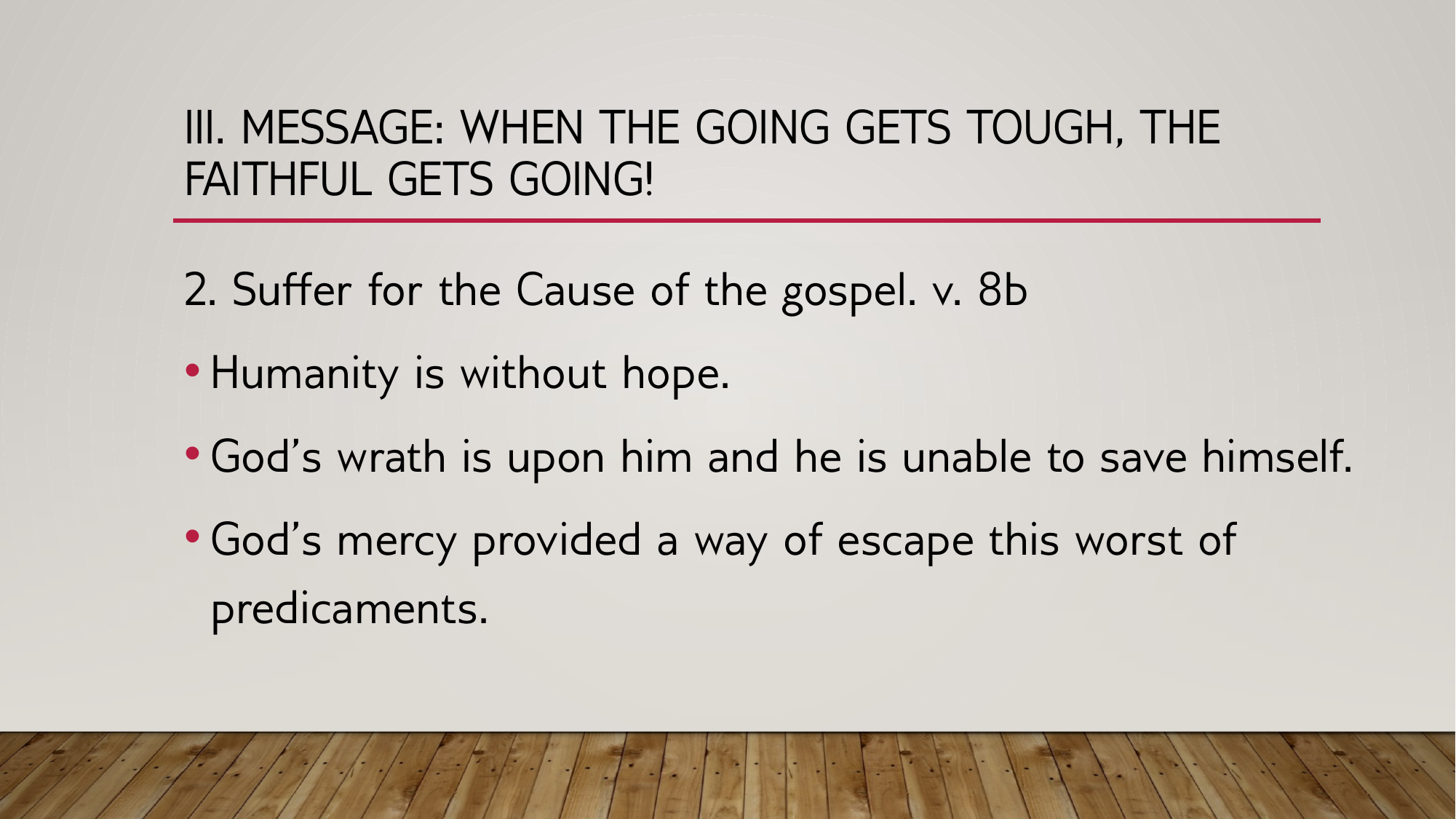

# III. Message: when the going gets tough, the faithful gets going!
2. Suffer for the Cause of the gospel. v. 8b
Humanity is without hope.
God’s wrath is upon him and he is unable to save himself.
God’s mercy provided a way of escape this worst of predicaments.